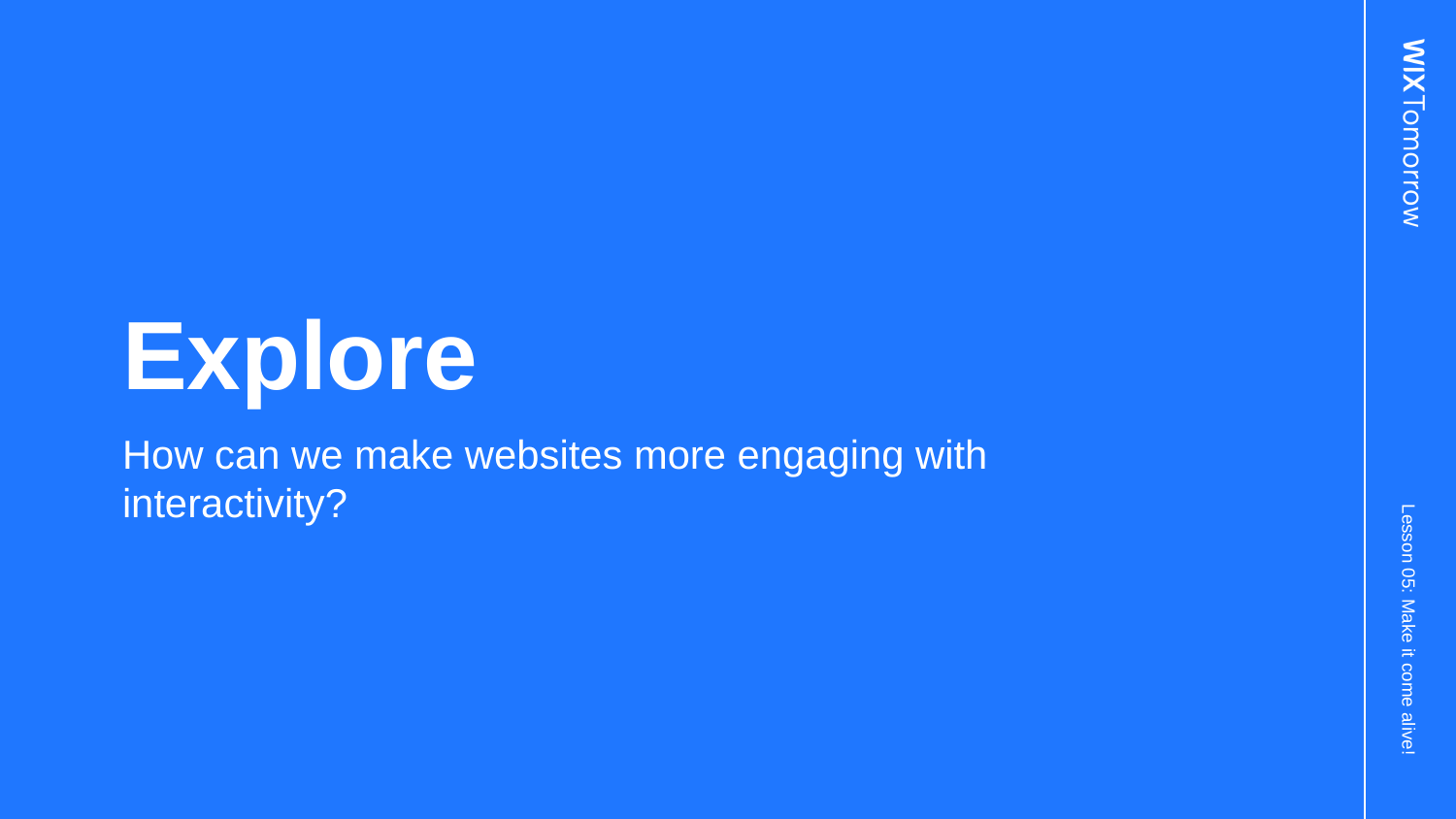

# Explore
How can we make websites more engaging with interactivity?